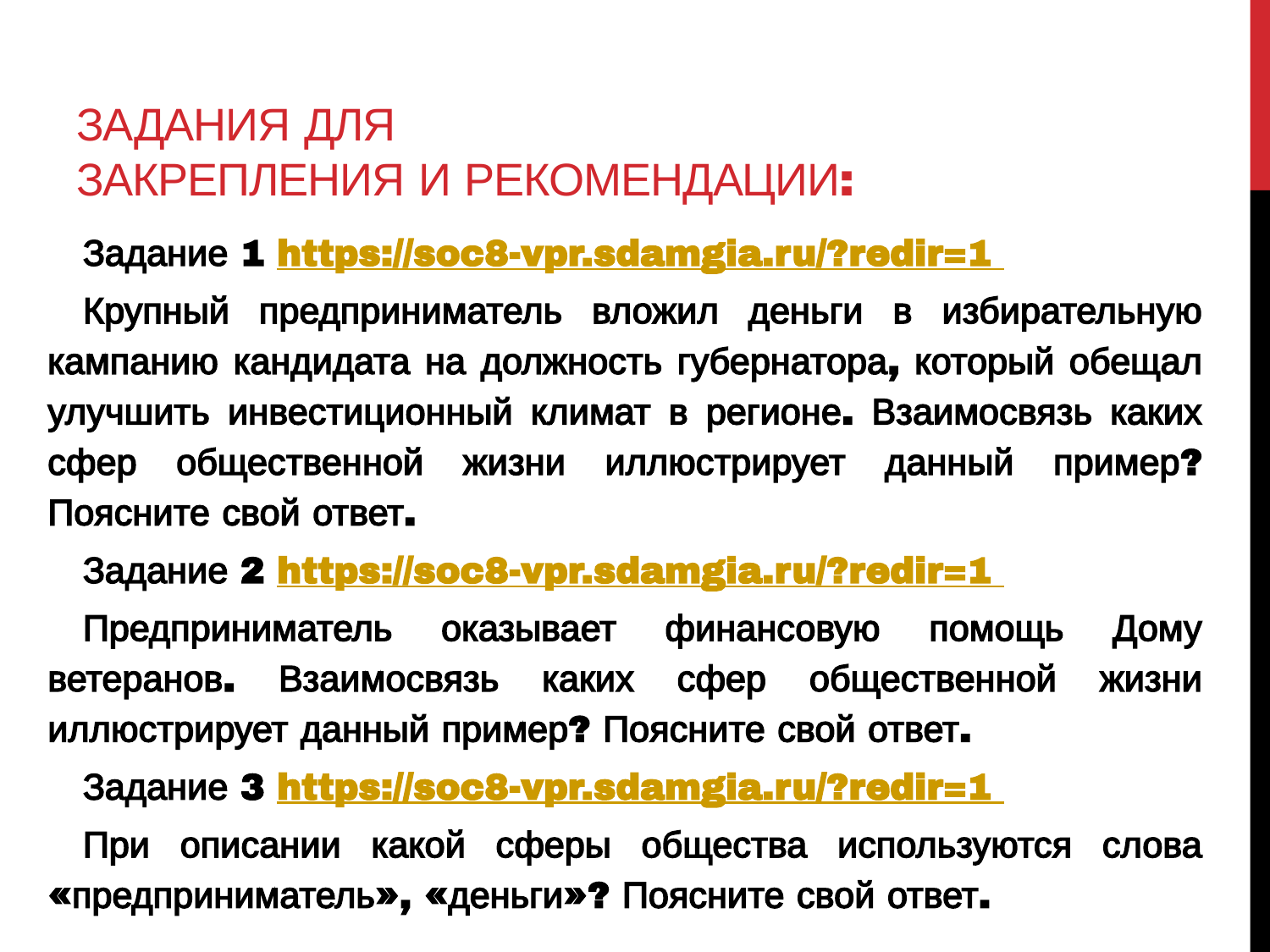

# Задания для закрепления и рекомендации:
Задание 1 https://soc8-vpr.sdamgia.ru/?redir=1
Крупный предприниматель вложил деньги в избирательную кампанию кандидата на должность губернатора, который обещал улучшить инвестиционный климат в регионе. Взаимосвязь каких сфер общественной жизни иллюстрирует данный пример? Поясните свой ответ.
Задание 2 https://soc8-vpr.sdamgia.ru/?redir=1
Предприниматель оказывает финансовую помощь Дому ветеранов. Взаимосвязь каких сфер общественной жизни иллюстрирует данный пример? Поясните свой ответ.
Задание 3 https://soc8-vpr.sdamgia.ru/?redir=1
При описании какой сферы общества используются слова «предприниматель», «деньги»? Поясните свой ответ.